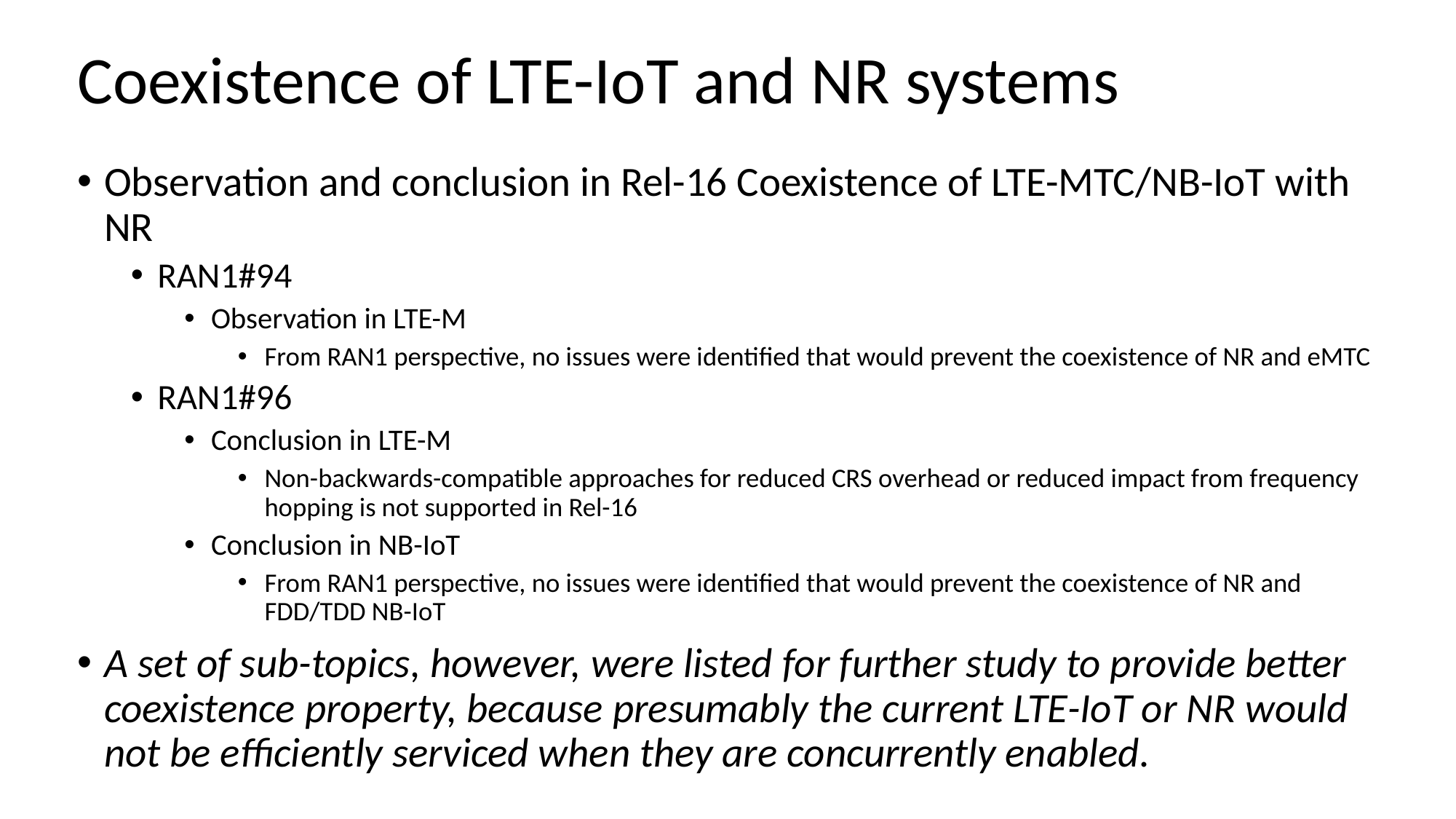

# Coexistence of LTE-IoT and NR systems
Observation and conclusion in Rel-16 Coexistence of LTE-MTC/NB-IoT with NR
RAN1#94
Observation in LTE-M
From RAN1 perspective, no issues were identified that would prevent the coexistence of NR and eMTC
RAN1#96
Conclusion in LTE-M
Non-backwards-compatible approaches for reduced CRS overhead or reduced impact from frequency hopping is not supported in Rel-16
Conclusion in NB-IoT
From RAN1 perspective, no issues were identified that would prevent the coexistence of NR and FDD/TDD NB-IoT
A set of sub-topics, however, were listed for further study to provide better coexistence property, because presumably the current LTE-IoT or NR would not be efficiently serviced when they are concurrently enabled.